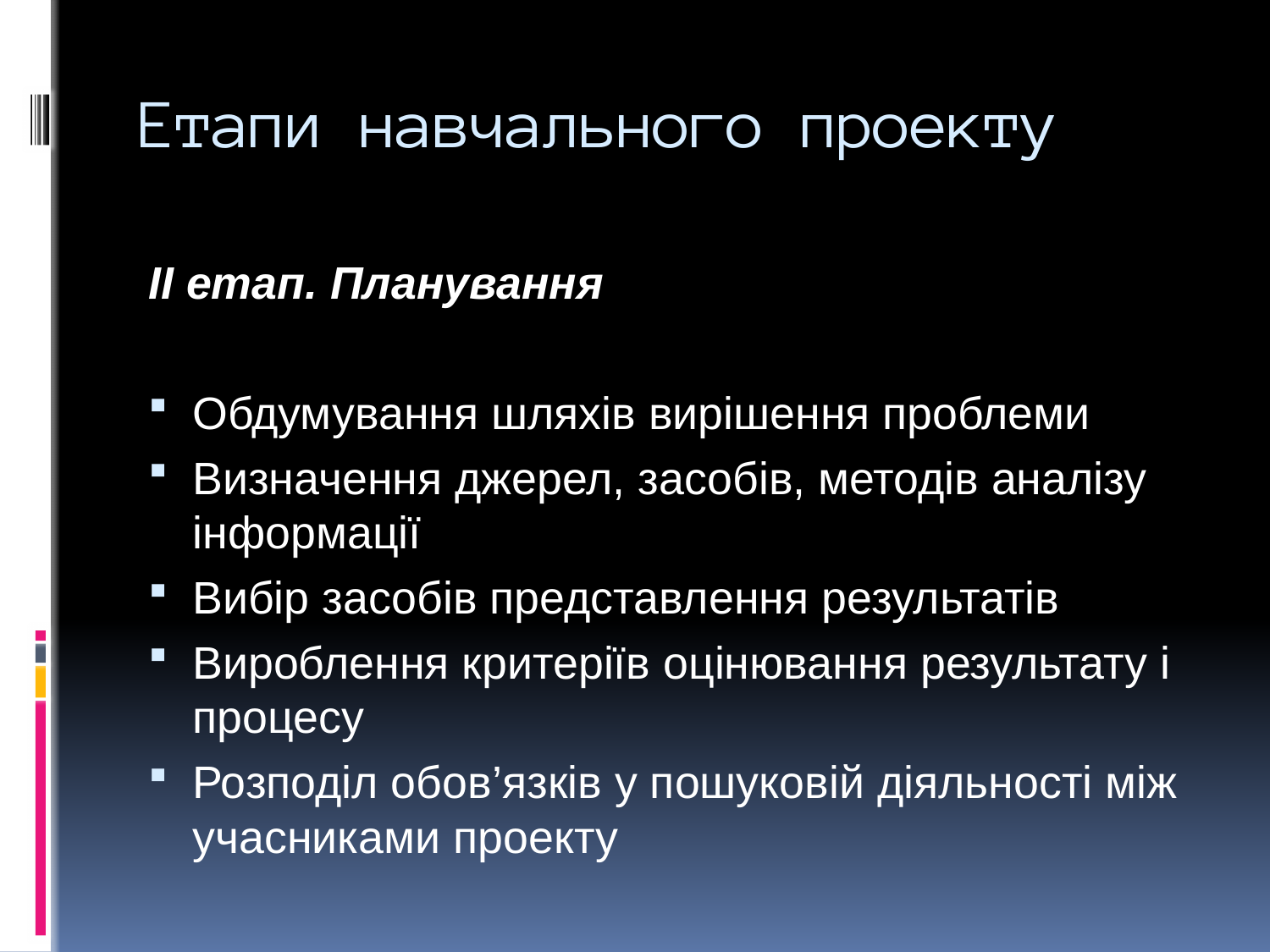

# Етапи навчального проекту
ІІ етап. Планування

Обдумування шляхів вирішення проблеми
Визначення джерел, засобів, методів аналізу інформації
Вибір засобів представлення результатів
Вироблення критеріїв оцінювання результату і процесу
Розподіл обов’язків у пошуковій діяльності між учасниками проекту